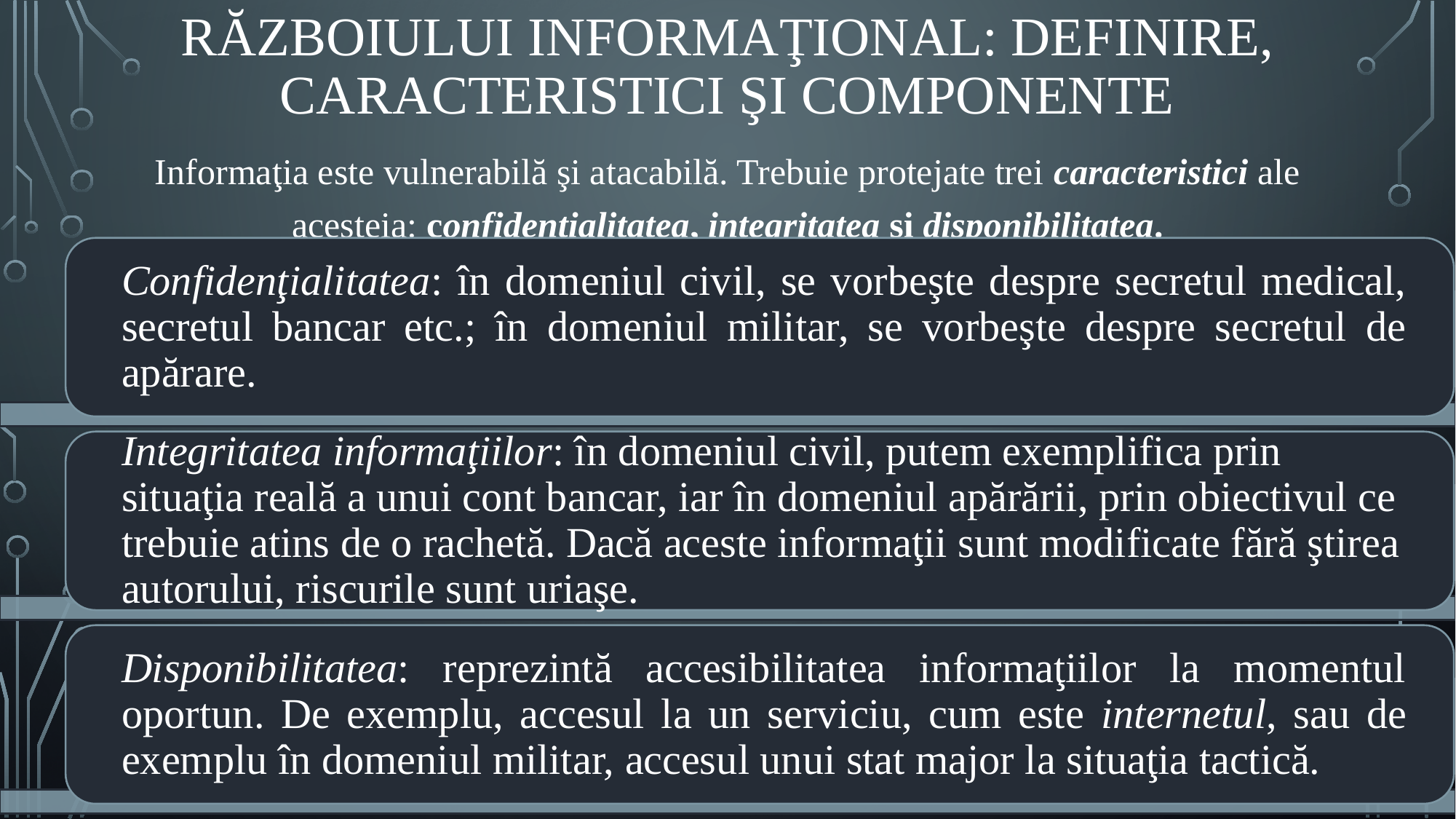

# Războiului informaţional: definire, caracteristici şi componente
Informaţia este vulnerabilă şi atacabilă. Trebuie protejate trei caracteristici ale acesteia: confidenţialitatea, integritatea şi disponibilitatea.
Confidenţialitatea: în domeniul civil, se vorbeşte despre secretul medical, secretul bancar etc.; în domeniul militar, se vorbeşte despre secretul de apărare.
Integritatea informaţiilor: în domeniul civil, putem exemplifica prin situaţia reală a unui cont bancar, iar în domeniul apărării, prin obiectivul ce trebuie atins de o rachetă. Dacă aceste informaţii sunt modificate fără ştirea autorului, riscurile sunt uriaşe.
Disponibilitatea: reprezintă accesibilitatea informaţiilor la momentul oportun. De exemplu, accesul la un serviciu, cum este internetul, sau de exemplu în domeniul militar, accesul unui stat major la situaţia tactică.